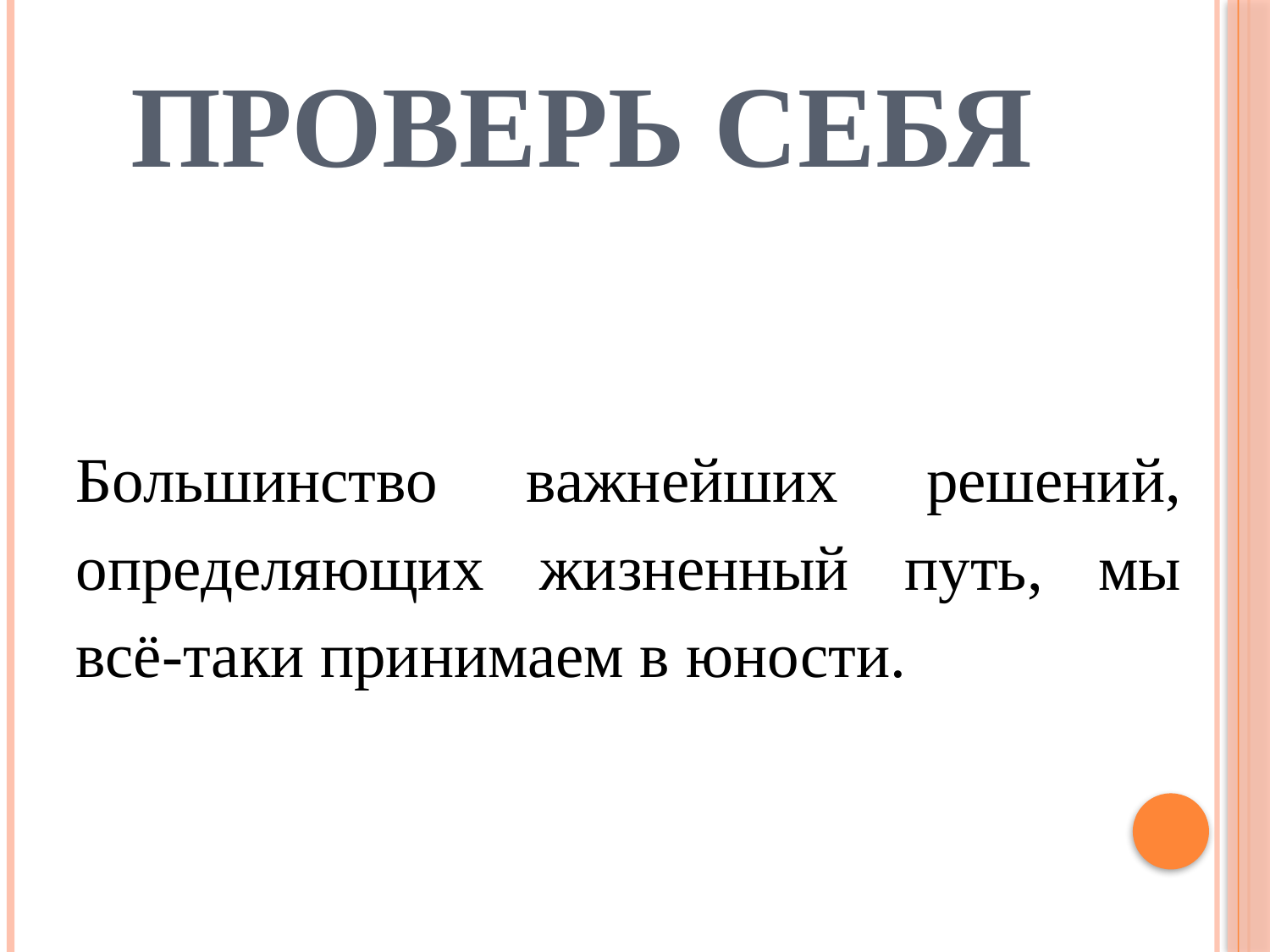

# Проверь себя

Большинство важнейших решений, определяющих жизненный путь, мы всё-таки принимаем в юности.